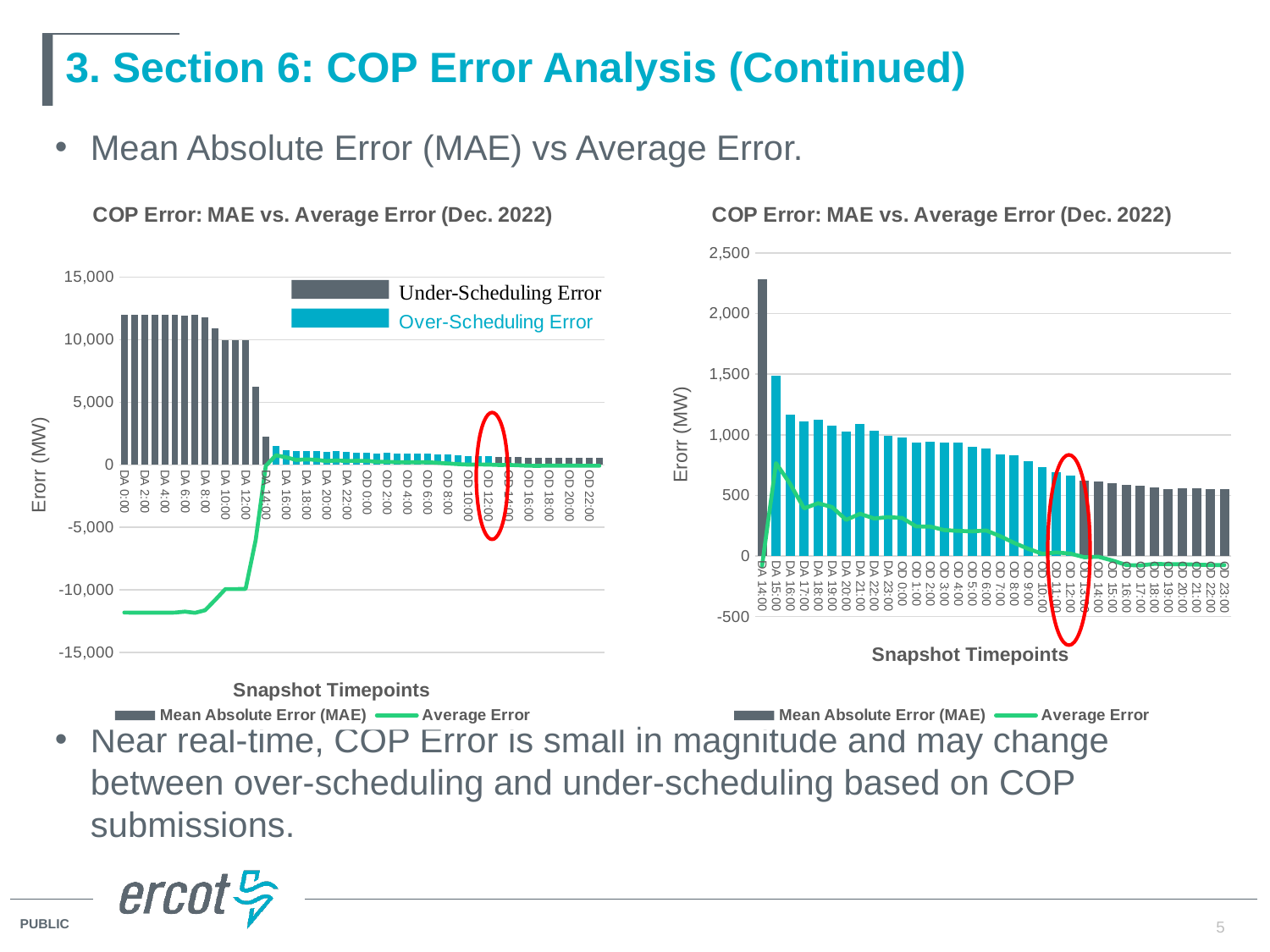

# 3. Section 6: COP Error Analysis (Continued)
Mean Absolute Error (MAE) vs Average Error.

Near real-time, COP Error is small in magnitude and may change between over-scheduling and under-scheduling based on COP submissions.

### Chart: COP Error: MAE vs. Average Error (Dec. 2022)

| Category | Mean Absolute Error (MAE) | Average Error |
|---|---|---|
| DA 0:00 | 11978.298118279574 | -11808.931720430119 |
| DA 1:00 | 11991.266801075273 | -11821.90040322582 |
| DA 2:00 | 11994.686155913985 | -11825.319758064532 |
| DA 3:00 | 11994.686155913985 | -11825.319758064532 |
| DA 4:00 | 11995.911962365599 | -11826.545564516144 |
| DA 5:00 | 11983.78158602151 | -11814.415188172055 |
| DA 6:00 | 11919.111962365603 | -11738.320833333353 |
| DA 7:00 | 12013.906854838719 | -11835.167607526892 |
| DA 8:00 | 11786.412903225806 | -11626.483870967737 |
| DA 9:00 | 10917.450537634408 | -10799.447580645161 |
| DA 10:00 | 10000.629838709687 | -9934.782258064526 |
| DA 11:00 | 9999.388575268827 | -9933.527553763452 |
| DA 12:00 | 9985.689650537644 | -9919.828629032269 |
| DA 13:00 | 6272.902284946237 | -6005.056317204301 |
| DA 14:00 | 2283.2829301075276 | -81.68104838709658 |
| DA 15:00 | 1486.6428763440854 | 766.402553763441 |
| DA 16:00 | 1164.0748655913974 | 596.3100806451612 |
| DA 17:00 | 1110.0056451612895 | 392.8631720430111 |
| DA 18:00 | 1122.1538978494618 | 435.2393817204303 |
| DA 19:00 | 1078.3766129032251 | 403.542741935484 |
| DA 20:00 | 1023.5021505376341 | 298.00752688172065 |
| DA 21:00 | 1088.0309139784943 | 348.24811827956995 |
| DA 22:00 | 1032.1813172043007 | 309.0982526881722 |
| DA 23:00 | 989.7430107526889 | 320.635752688172 |
| OD 0:00 | 975.2338709677421 | 314.0569892473118 |
| OD 1:00 | 938.5487903225809 | 243.51680107526863 |
| OD 2:00 | 940.4311827956991 | 243.15698924731163 |
| OD 3:00 | 937.8483870967744 | 213.81693548387088 |
| OD 4:00 | 934.2924731182799 | 207.25698924731168 |
| OD 5:00 | 900.1935483870973 | 203.3362903225806 |
| OD 6:00 | 890.0037634408609 | 210.76586021505364 |
| OD 7:00 | 838.4545698924732 | 163.45107526881716 |
| OD 8:00 | 830.2946236559143 | 107.92553763440841 |
| OD 9:00 | 783.20376344086 | 59.28172043010751 |
| OD 10:00 | 730.5466397849461 | 18.526478494623767 |
| OD 11:00 | 689.9701612903225 | 29.106720430107565 |
| OD 12:00 | 665.8379032258063 | 20.108064516129073 |
| OD 13:00 | 624.4001344086025 | -10.329973118279565 |
| OD 14:00 | 615.4584677419357 | -6.2237903225806575 |
| OD 15:00 | 602.6719086021508 | -36.717338709677364 |
| OD 16:00 | 586.6680107526882 | -74.15215053763436 |
| OD 17:00 | 581.7303763440862 | -78.05564516129027 |
| OD 18:00 | 564.6404569892474 | -64.95094086021494 |
| OD 19:00 | 554.3606182795695 | -68.12379032258053 |
| OD 20:00 | 556.074462365591 | -67.42177419354829 |
| OD 21:00 | 556.9034946236557 | -71.53145161290313 |
| OD 22:00 | 553.4989247311826 | -74.56989247311816 |
| OD 23:00 | 553.4989247311826 | -74.56989247311816 |

### Chart: COP Error: MAE vs. Average Error (Dec. 2022)

| Category | Mean Absolute Error (MAE) | Average Error |
|---|---|---|
| DA 14:00 | 2283.2829301075276 | -81.68104838709658 |
| DA 15:00 | 1486.6428763440854 | 766.402553763441 |
| DA 16:00 | 1164.0748655913974 | 596.3100806451612 |
| DA 17:00 | 1110.0056451612895 | 392.8631720430111 |
| DA 18:00 | 1122.1538978494618 | 435.2393817204303 |
| DA 19:00 | 1078.3766129032251 | 403.542741935484 |
| DA 20:00 | 1023.5021505376341 | 298.00752688172065 |
| DA 21:00 | 1088.0309139784943 | 348.24811827956995 |
| DA 22:00 | 1032.1813172043007 | 309.0982526881722 |
| DA 23:00 | 989.7430107526889 | 320.635752688172 |
| OD 0:00 | 975.2338709677421 | 314.0569892473118 |
| OD 1:00 | 938.5487903225809 | 243.51680107526863 |
| OD 2:00 | 940.4311827956991 | 243.15698924731163 |
| OD 3:00 | 937.8483870967744 | 213.81693548387088 |
| OD 4:00 | 934.2924731182799 | 207.25698924731168 |
| OD 5:00 | 900.1935483870973 | 203.3362903225806 |
| OD 6:00 | 890.0037634408609 | 210.76586021505364 |
| OD 7:00 | 838.4545698924732 | 163.45107526881716 |
| OD 8:00 | 830.2946236559143 | 107.92553763440841 |
| OD 9:00 | 783.20376344086 | 59.28172043010751 |
| OD 10:00 | 730.5466397849461 | 18.526478494623767 |
| OD 11:00 | 689.9701612903225 | 29.106720430107565 |
| OD 12:00 | 665.8379032258063 | 20.108064516129073 |
| OD 13:00 | 624.4001344086025 | -10.329973118279565 |
| OD 14:00 | 615.4584677419357 | -6.2237903225806575 |
| OD 15:00 | 602.6719086021508 | -36.717338709677364 |
| OD 16:00 | 586.6680107526882 | -74.15215053763436 |
| OD 17:00 | 581.7303763440862 | -78.05564516129027 |
| OD 18:00 | 564.6404569892474 | -64.95094086021494 |
| OD 19:00 | 554.3606182795695 | -68.12379032258053 |
| OD 20:00 | 556.074462365591 | -67.42177419354829 |
| OD 21:00 | 556.9034946236557 | -71.53145161290313 |
| OD 22:00 | 553.4989247311826 | -74.56989247311816 |
| OD 23:00 | 553.4989247311826 | -74.56989247311816 |

5